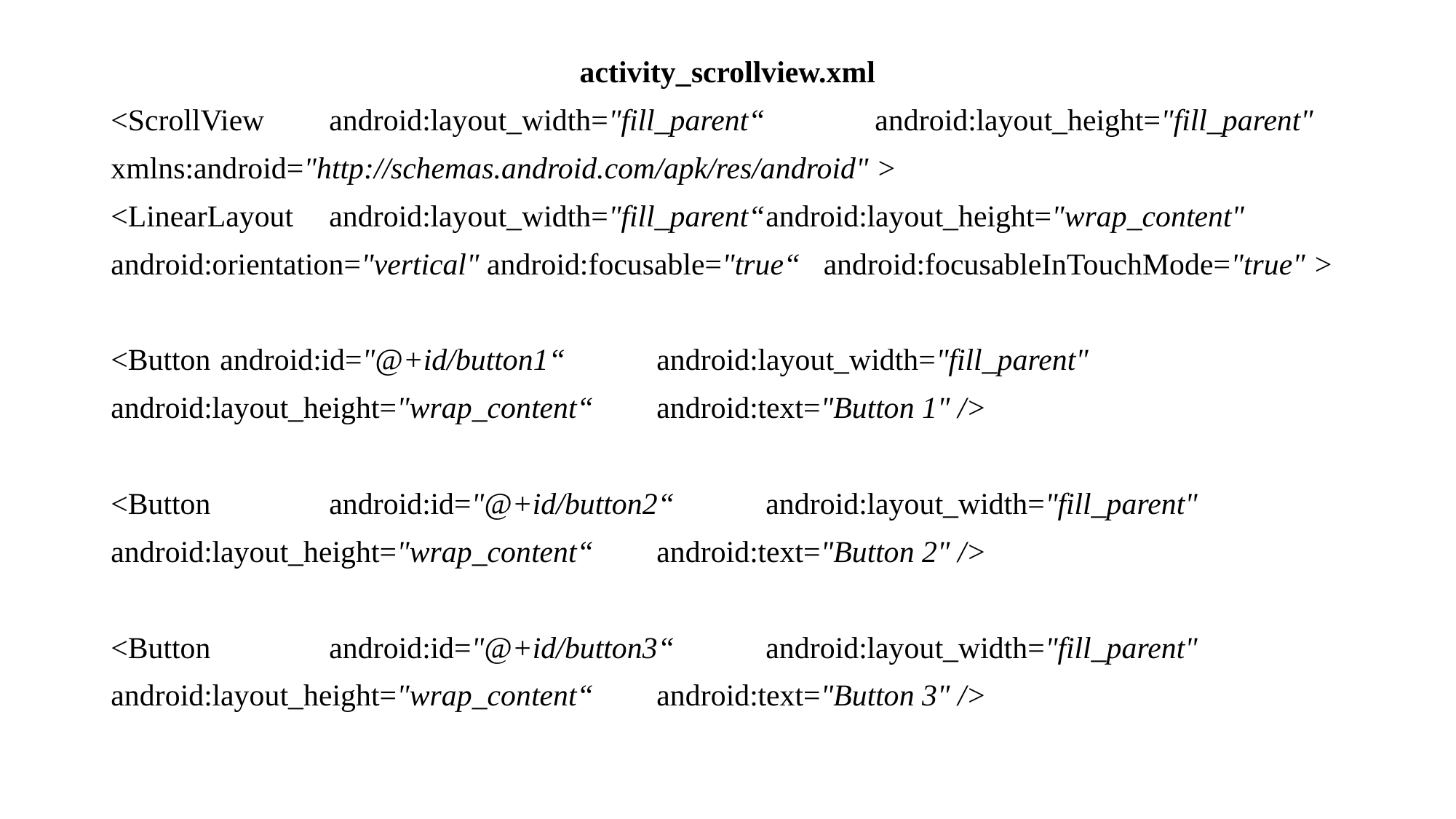

activity_scrollview.xml
<ScrollView	android:layout_width="fill_parent“		android:layout_height="fill_parent"
xmlns:android="http://schemas.android.com/apk/res/android" >
<LinearLayout	android:layout_width="fill_parent“	android:layout_height="wrap_content"
android:orientation="vertical" android:focusable="true“   android:focusableInTouchMode="true" >

<Button	android:id="@+id/button1“	android:layout_width="fill_parent"
android:layout_height="wrap_content“	android:text="Button 1" />

<Button		android:id="@+id/button2“	android:layout_width="fill_parent"
android:layout_height="wrap_content“	android:text="Button 2" />

<Button		android:id="@+id/button3“	android:layout_width="fill_parent"
android:layout_height="wrap_content“	android:text="Button 3" />